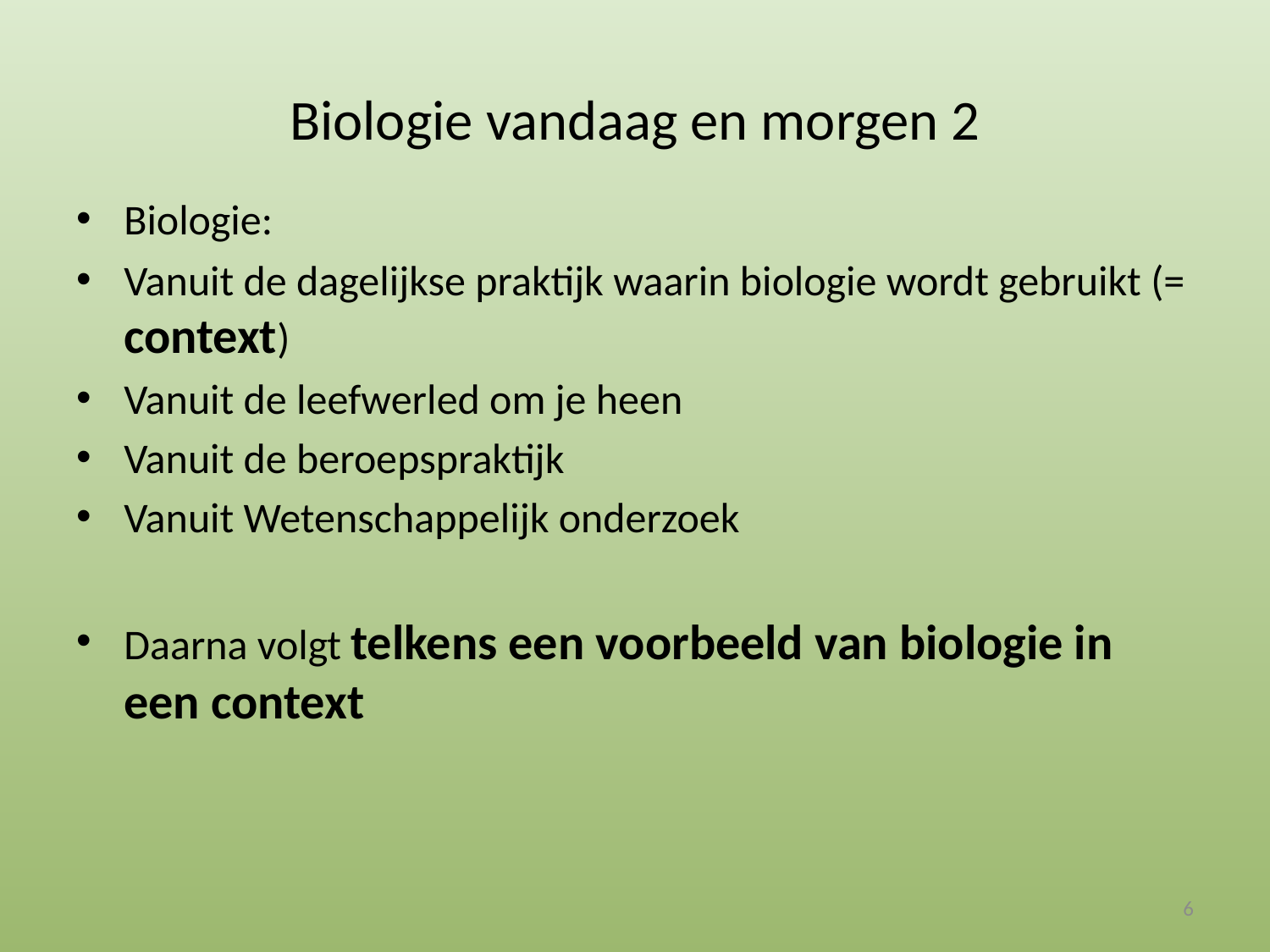

# Biologie vandaag en morgen 2
Biologie:
Vanuit de dagelijkse praktijk waarin biologie wordt gebruikt (= context)
Vanuit de leefwerled om je heen
Vanuit de beroepspraktijk
Vanuit Wetenschappelijk onderzoek

Daarna volgt telkens een voorbeeld van biologie in een context
6